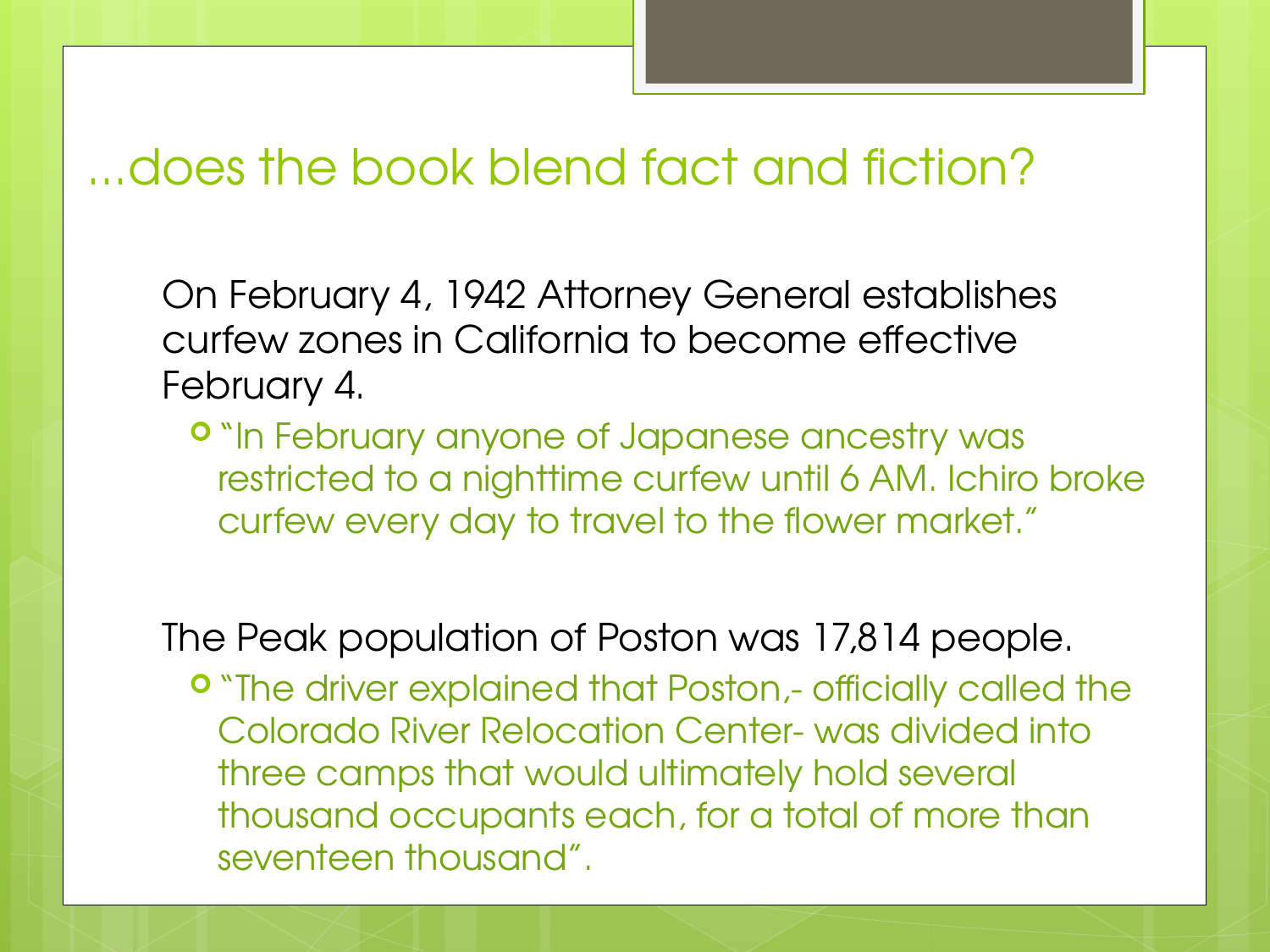

# ...does the book blend fact and fiction?
On February 4, 1942 Attorney General establishes curfew zones in California to become effective February 4.
“In February anyone of Japanese ancestry was restricted to a nighttime curfew until 6 AM. Ichiro broke curfew every day to travel to the flower market.”

The Peak population of Poston was 17,814 people.
“The driver explained that Poston,- officially called the Colorado River Relocation Center- was divided into three camps that would ultimately hold several thousand occupants each, for a total of more than seventeen thousand”.